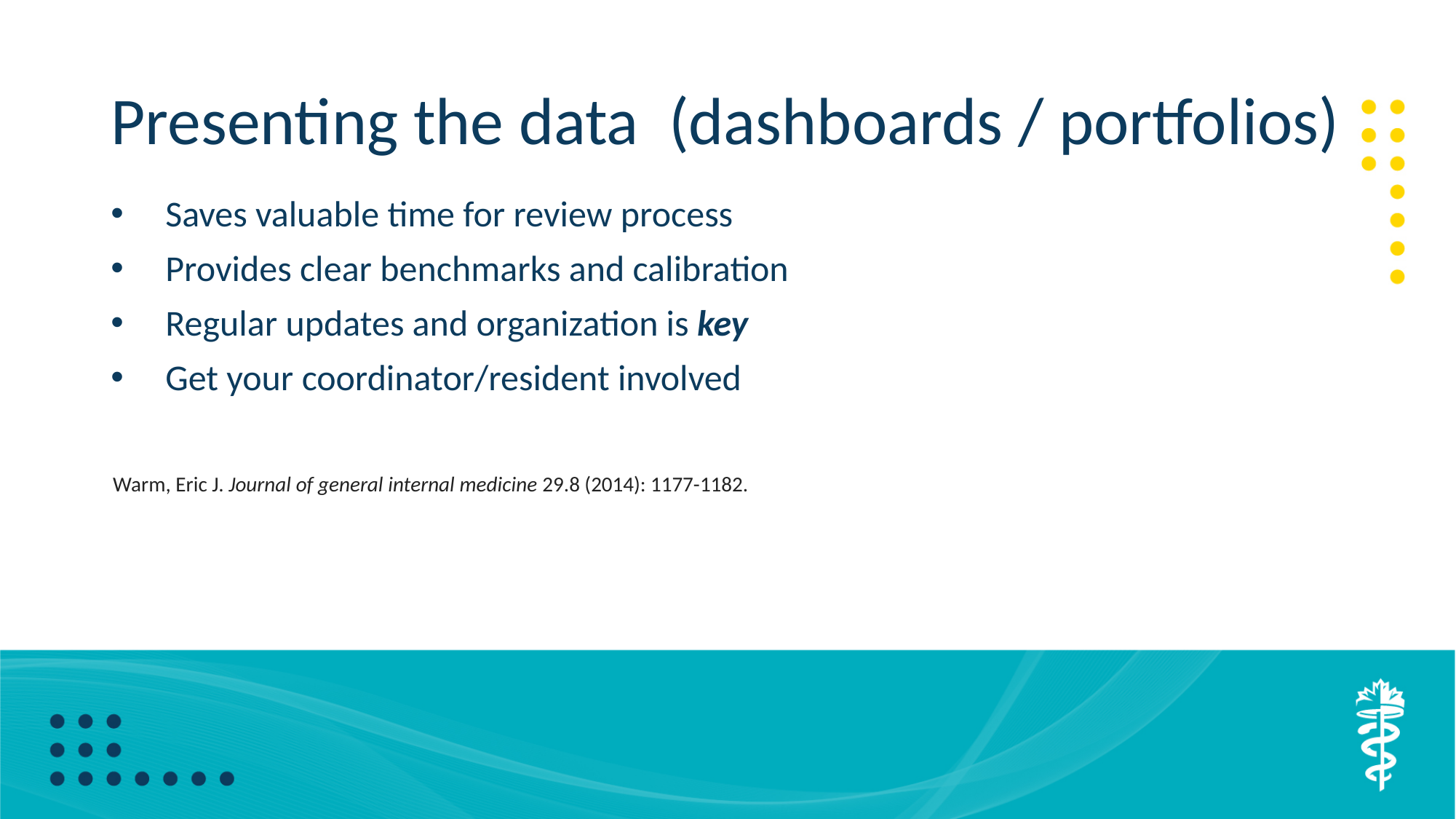

# Presenting the data  (dashboards / portfolios)
Saves valuable time for review process
Provides clear benchmarks and calibration
Regular updates and organization is key
Get your coordinator/resident involved
Warm, Eric J. Journal of general internal medicine 29.8 (2014): 1177-1182.